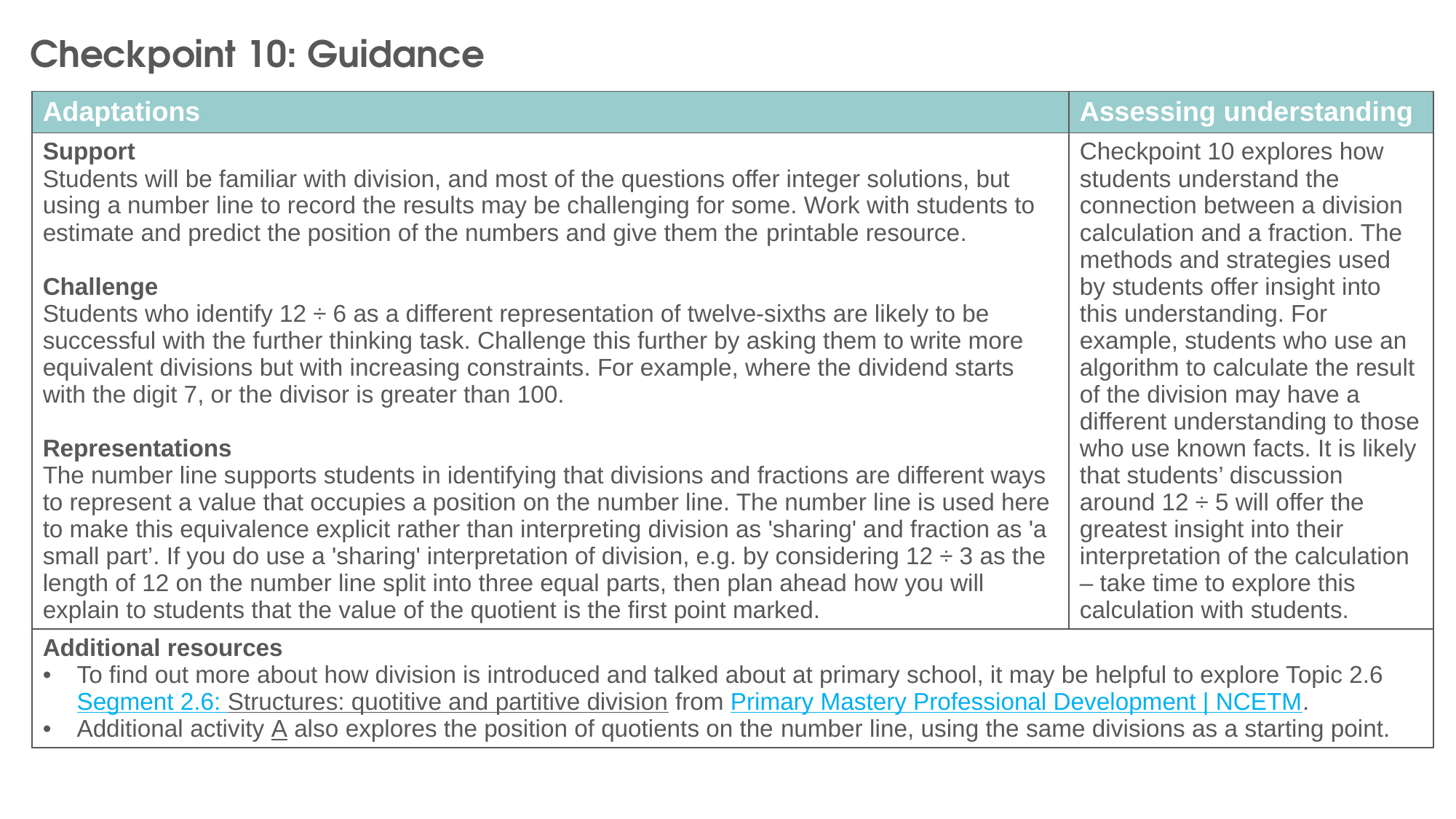

Checkpoint 10: Guidance
| Adaptations | Assessing understanding |
| --- | --- |
| Support Students will be familiar with division, and most of the questions offer integer solutions, but using a number line to record the results may be challenging for some. Work with students to estimate and predict the position of the numbers and give them the printable resource. Challenge Students who identify 12 ÷ 6 as a different representation of twelve-sixths are likely to be successful with the further thinking task. Challenge this further by asking them to write more equivalent divisions but with increasing constraints. For example, where the dividend starts with the digit 7, or the divisor is greater than 100. Representations The number line supports students in identifying that divisions and fractions are different ways to represent a value that occupies a position on the number line. The number line is used here to make this equivalence explicit rather than interpreting division as 'sharing' and fraction as 'a small part’. If you do use a 'sharing' interpretation of division, e.g. by considering 12 ÷ 3 as the length of 12 on the number line split into three equal parts, then plan ahead how you will explain to students that the value of the quotient is the first point marked. | Checkpoint 10 explores how students understand the connection between a division calculation and a fraction. The methods and strategies used by students offer insight into this understanding. For example, students who use an algorithm to calculate the result of the division may have a different understanding to those who use known facts. It is likely that students’ discussion around 12 ÷ 5 will offer the greatest insight into their interpretation of the calculation – take time to explore this calculation with students. |
| Additional resources To find out more about how division is introduced and talked about at primary school, it may be helpful to explore Topic 2.6 Segment 2.6: Structures: quotitive and partitive division from Primary Mastery Professional Development | NCETM. Additional activity A also explores the position of quotients on the number line, using the same divisions as a starting point. |  |